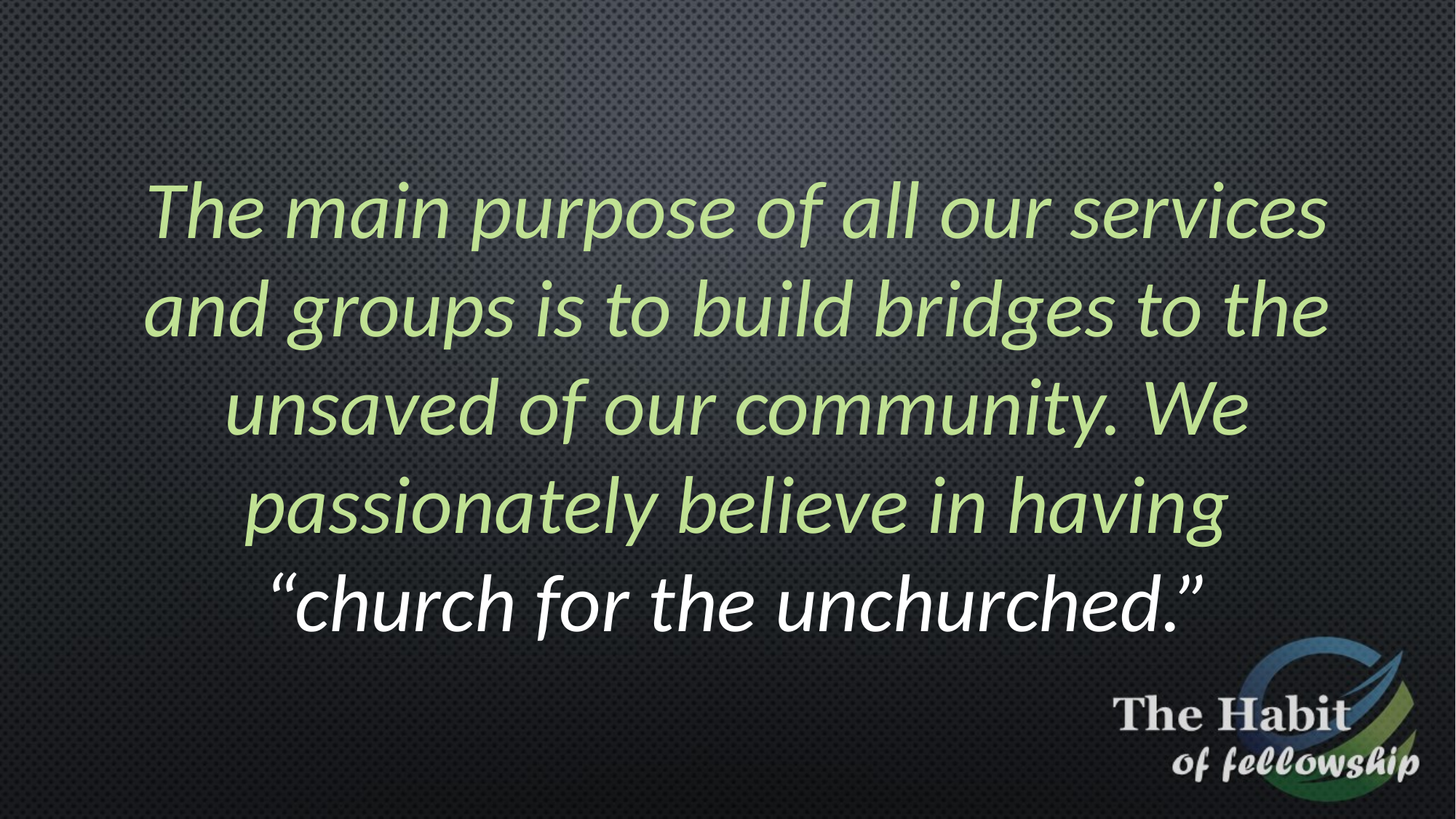

The main purpose of all our services and groups is to build bridges to the unsaved of our community. We passionately believe in having “church for the unchurched.”